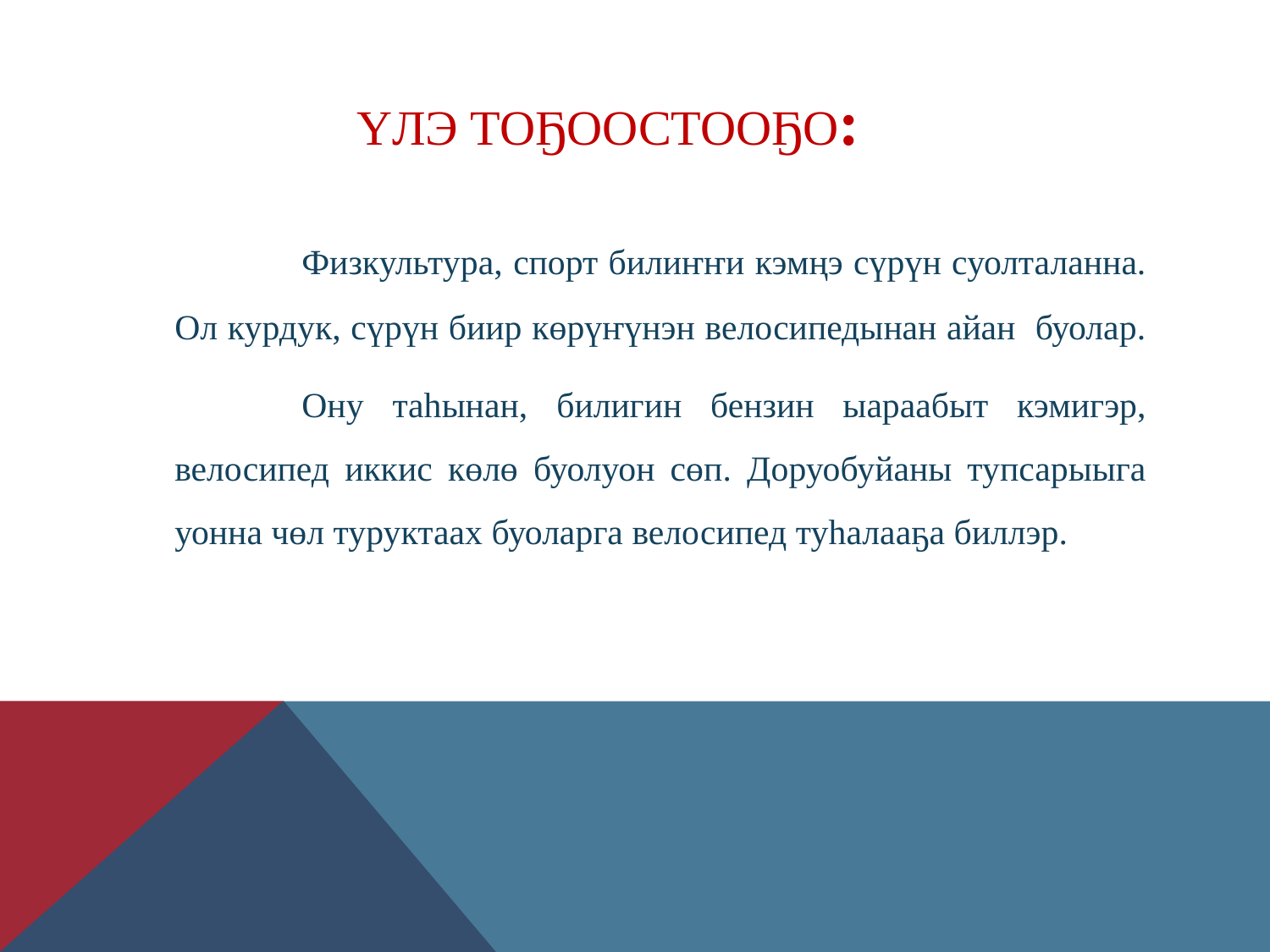

# Үлэ тоҕоостооҕо:

		Физкультура, спорт билиҥҥи кэмңэ сүрүн суолталанна. Ол курдук, сүрүн биир көрүҥүнэн велосипедынан айан  буолар.
		Ону таһынан, билигин бензин ыараабыт кэмигэр, велосипед иккис көлө буолуон сөп. Доруобуйаны тупсарыыга уонна чөл туруктаах буоларга велосипед туһалааҕа биллэр.